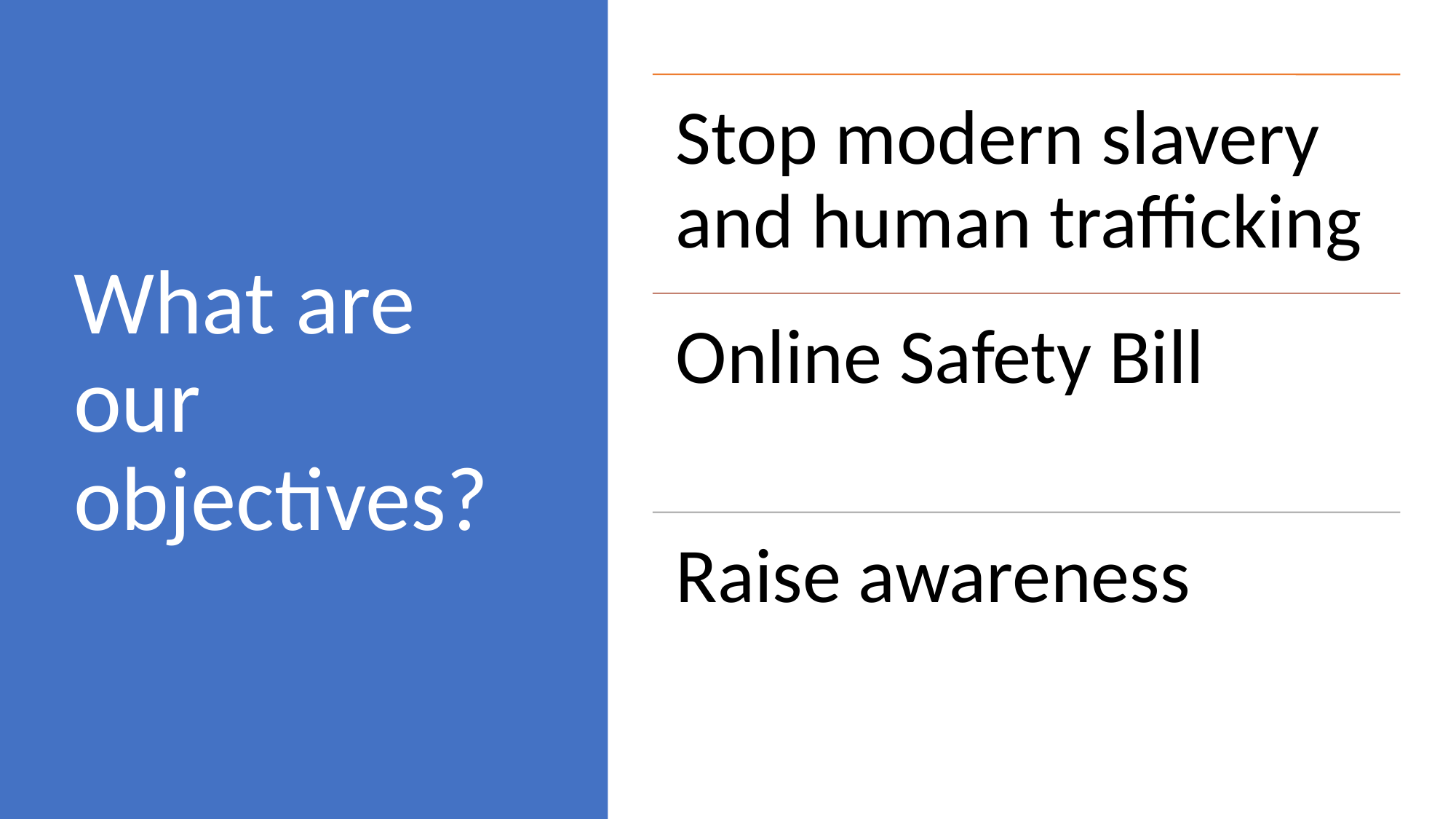

# What are our objectives?
Stop modern slavery and human trafficking
Online Safety Bill
Raise awareness